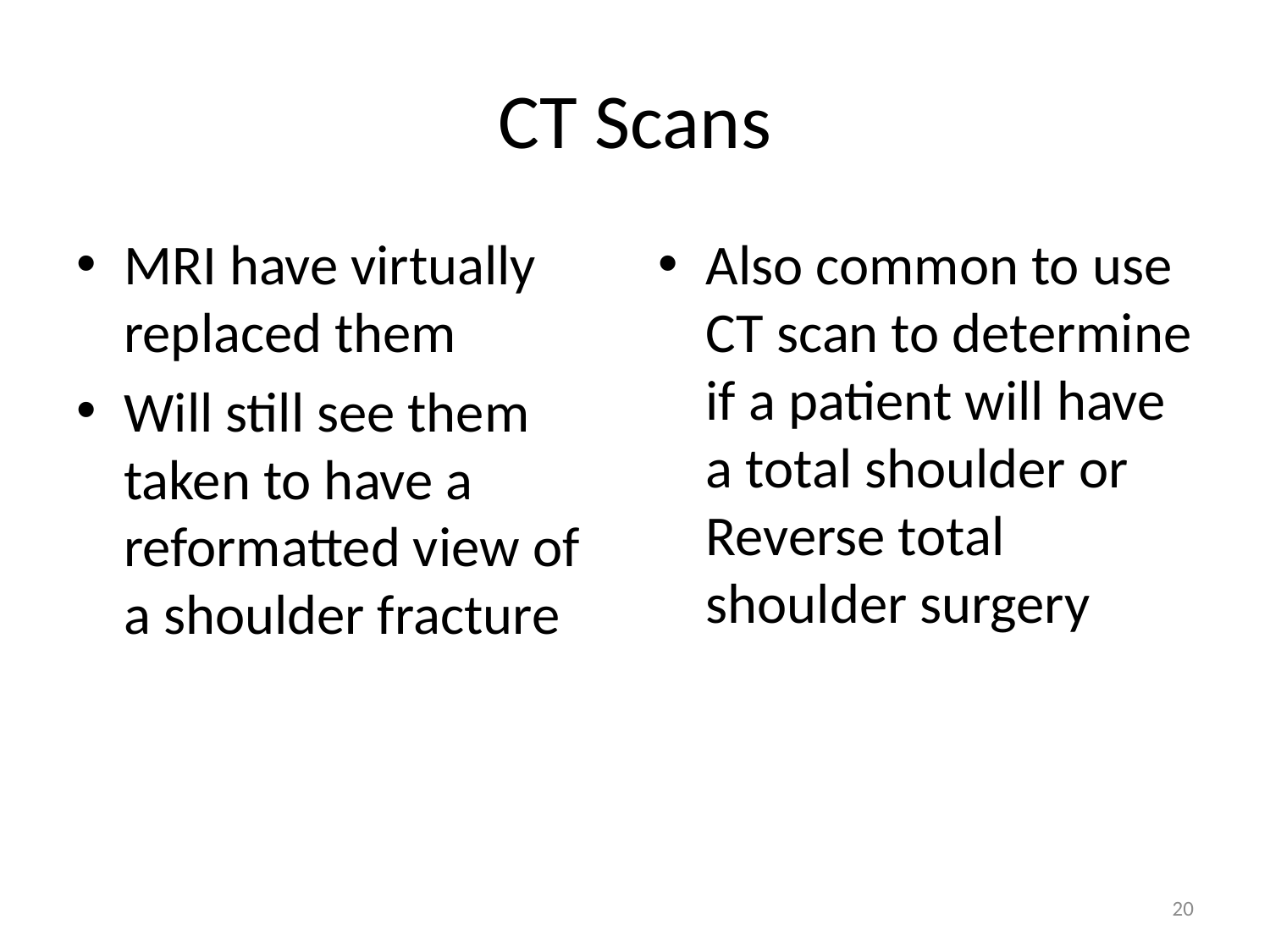

# CT Scans
MRI have virtually replaced them
Will still see them taken to have a reformatted view of a shoulder fracture
Also common to use CT scan to determine if a patient will have a total shoulder or Reverse total shoulder surgery
20